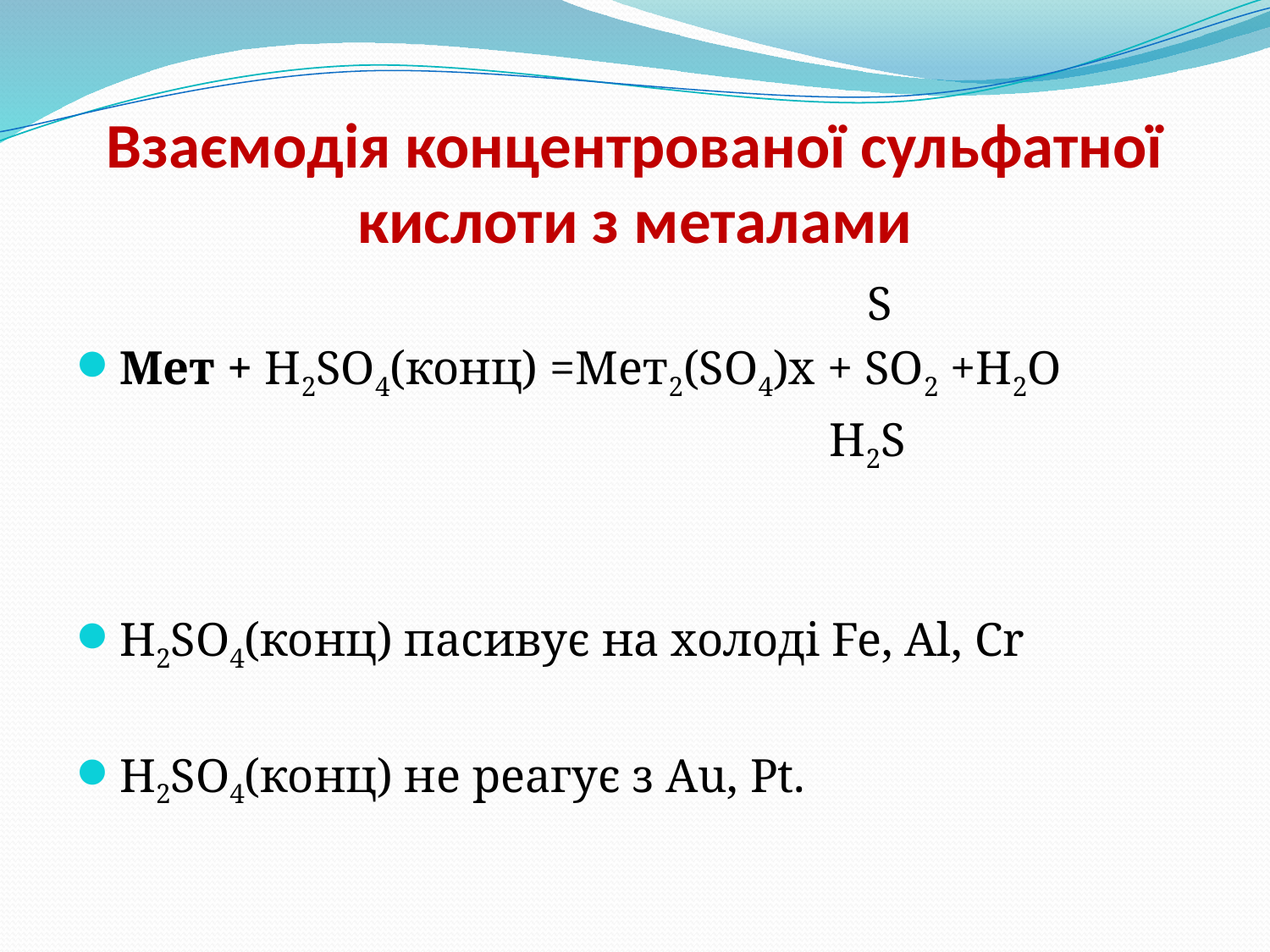

# Взаємодія концентрованої сульфатної кислоти з металами
                                        S
Мет + H2SO4(конц) =Мет2(SO4)х + SO2 +Н2О
					          H2S

H2SO4(конц) пасивує на холоді Fe, Al, Cr

H2SO4(конц) не реагує з Au, Pt.